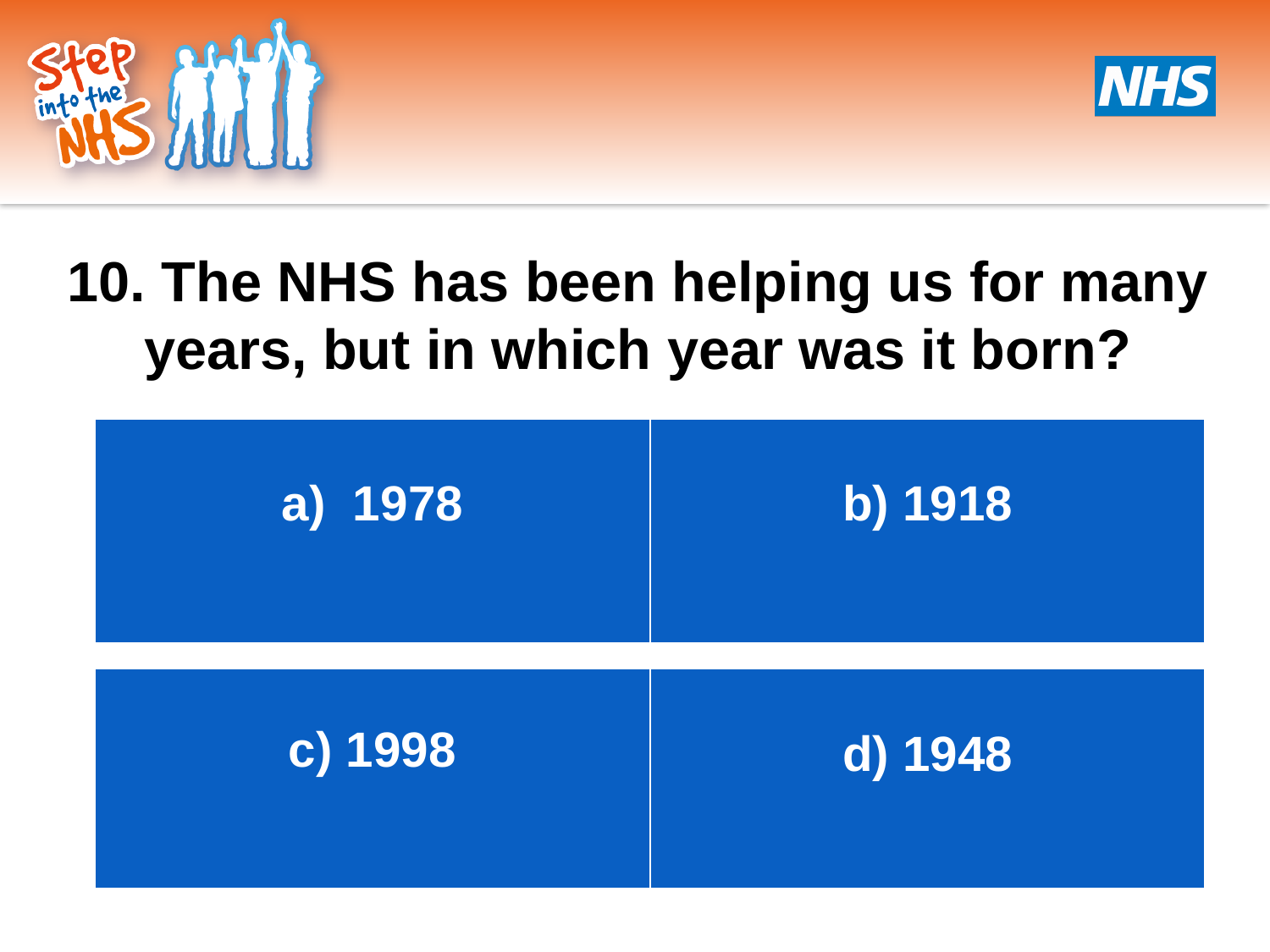

10. The NHS has been helping us for many years, but in which year was it born?
| a) 1978 | b) 1918 |
| --- | --- |
| c) 1998 | d) 1948 |
| --- | --- |